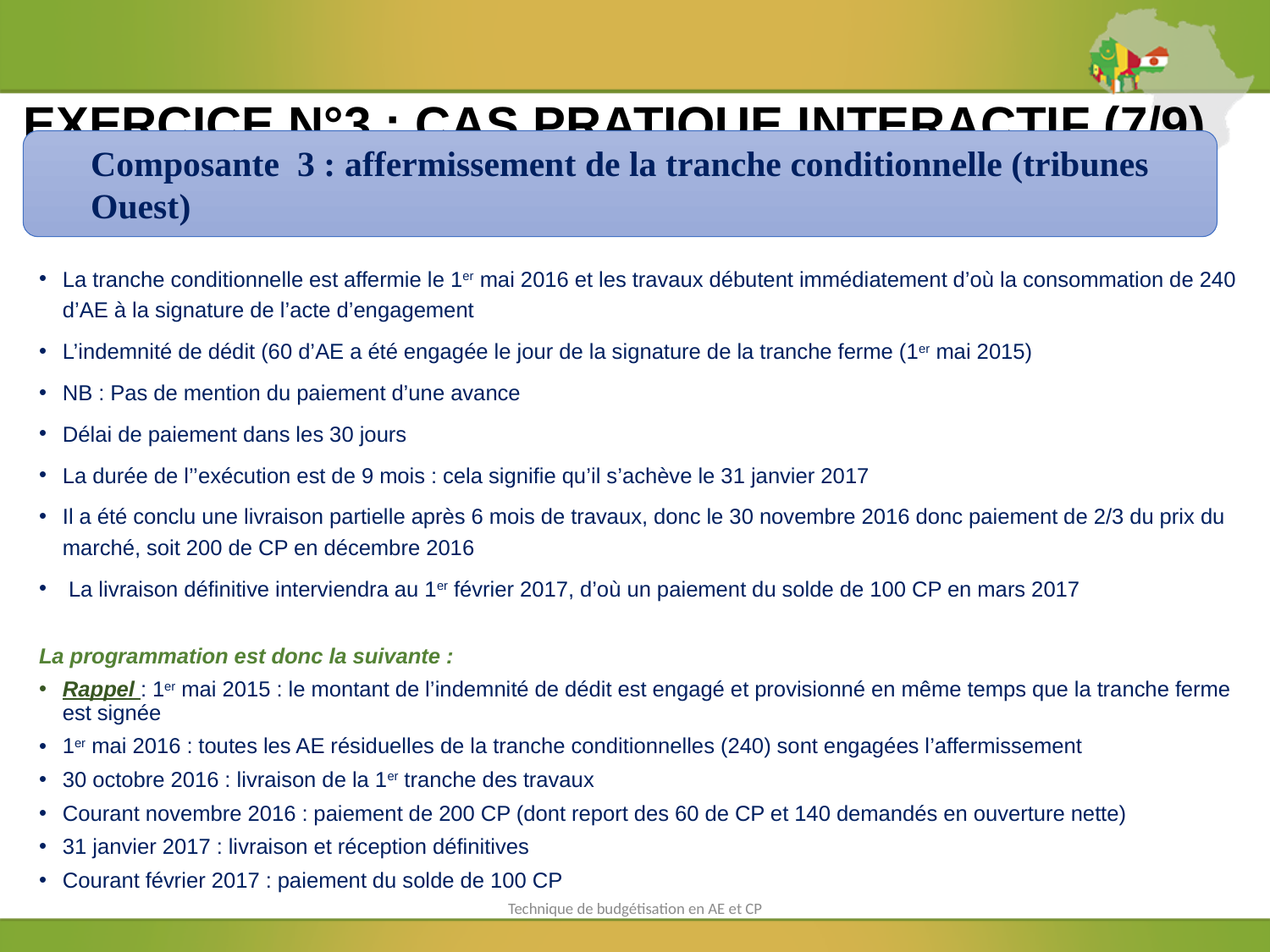

# EXERCICE N°3 : CAS PRATIQUE INTERACTIF (7/9)
Composante  3 : affermissement de la tranche conditionnelle (tribunes Ouest)
La tranche conditionnelle est affermie le 1er mai 2016 et les travaux débutent immédiatement d’où la consommation de 240 d’AE à la signature de l’acte d’engagement
L’indemnité de dédit (60 d’AE a été engagée le jour de la signature de la tranche ferme (1er mai 2015)
NB : Pas de mention du paiement d’une avance
Délai de paiement dans les 30 jours
La durée de l’’exécution est de 9 mois : cela signifie qu’il s’achève le 31 janvier 2017
Il a été conclu une livraison partielle après 6 mois de travaux, donc le 30 novembre 2016 donc paiement de 2/3 du prix du marché, soit 200 de CP en décembre 2016
 La livraison définitive interviendra au 1er février 2017, d’où un paiement du solde de 100 CP en mars 2017

La programmation est donc la suivante :
Rappel : 1er mai 2015 : le montant de l’indemnité de dédit est engagé et provisionné en même temps que la tranche ferme est signée
1er mai 2016 : toutes les AE résiduelles de la tranche conditionnelles (240) sont engagées l’affermissement
30 octobre 2016 : livraison de la 1er tranche des travaux
Courant novembre 2016 : paiement de 200 CP (dont report des 60 de CP et 140 demandés en ouverture nette)
31 janvier 2017 : livraison et réception définitives
Courant février 2017 : paiement du solde de 100 CP

Technique de budgétisation en AE et CP